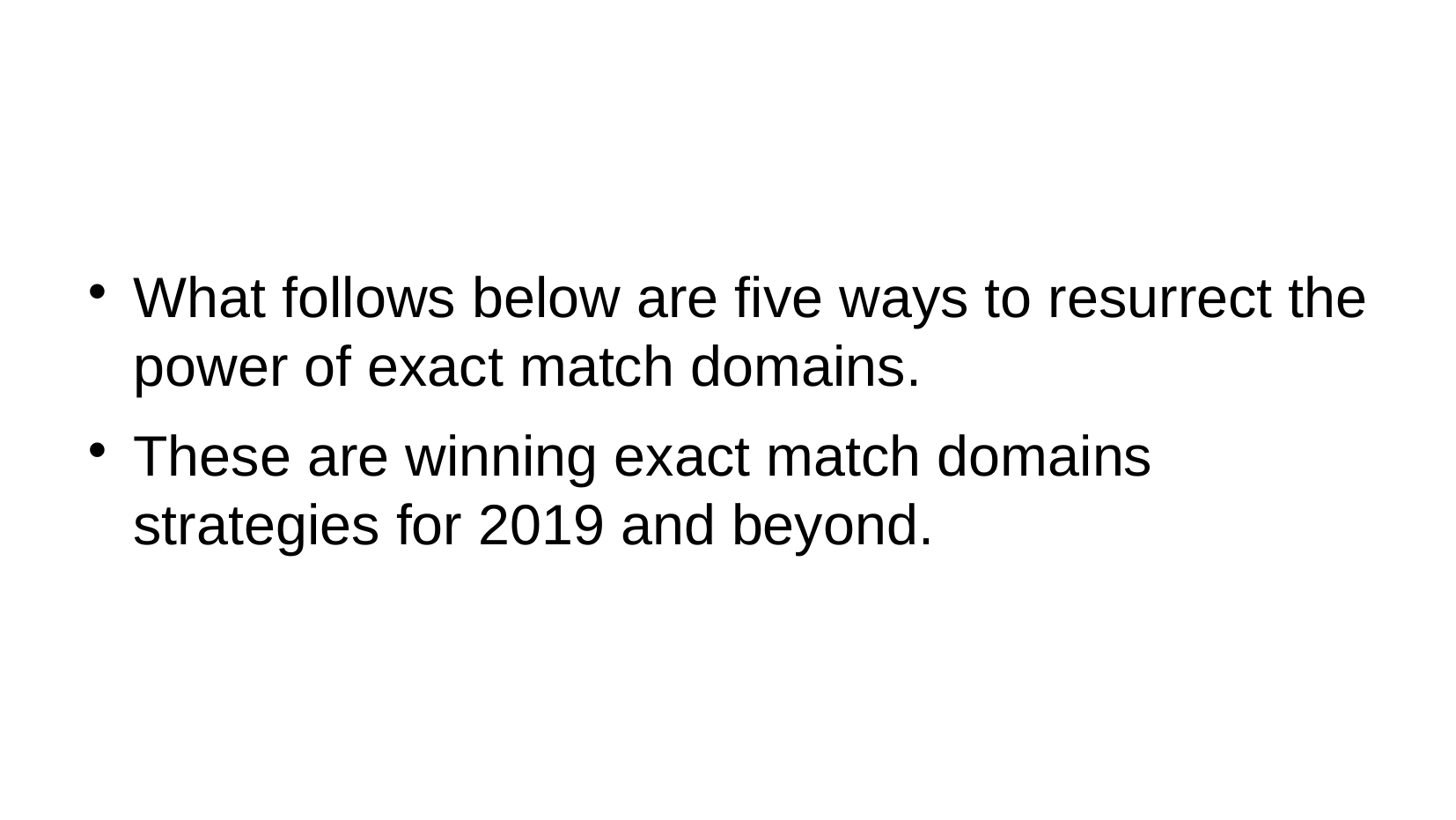

What follows below are five ways to resurrect the power of exact match domains.
These are winning exact match domains strategies for 2019 and beyond.